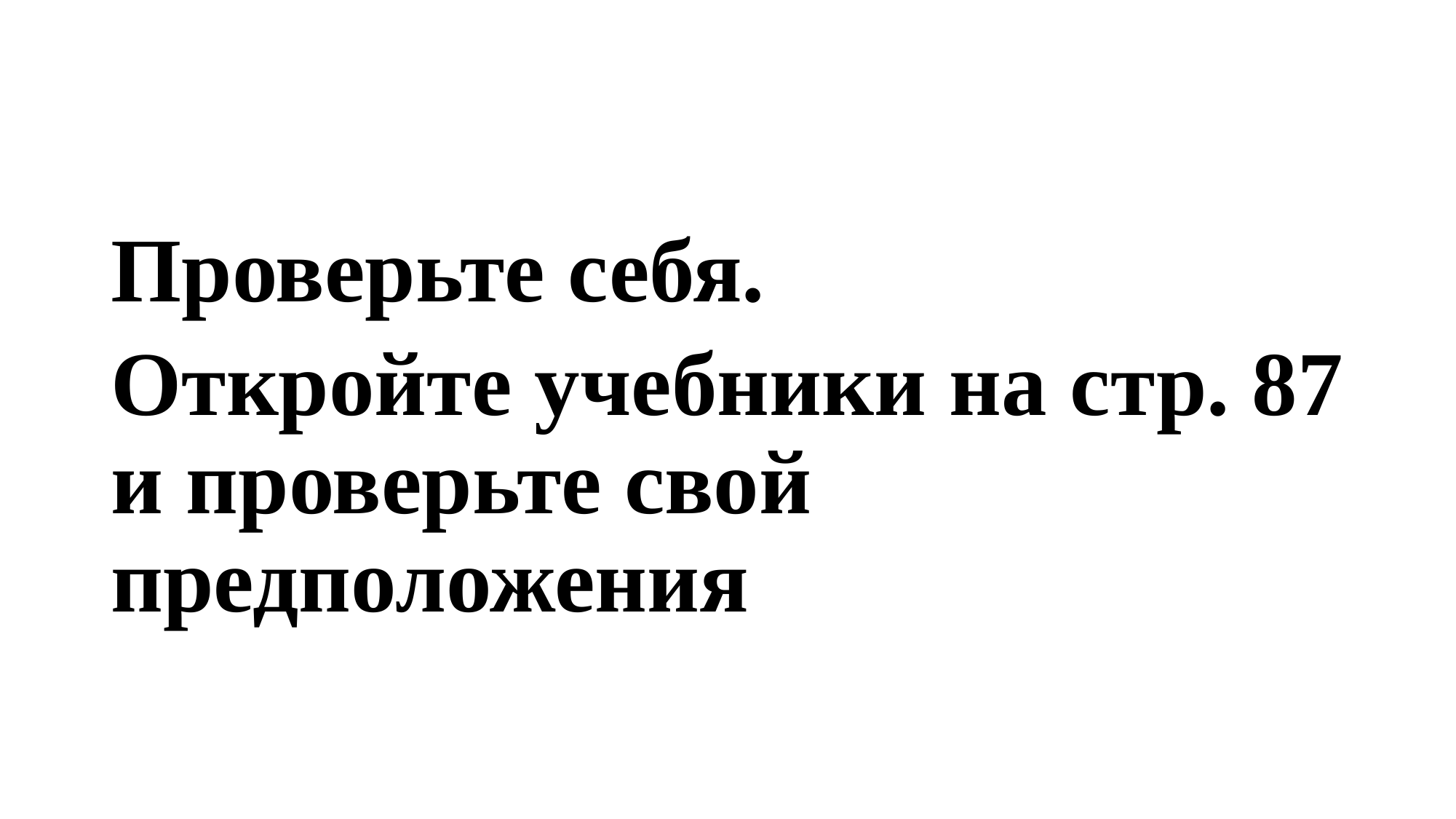

#
Проверьте себя.
Откройте учебники на стр. 87 и проверьте свой предположения